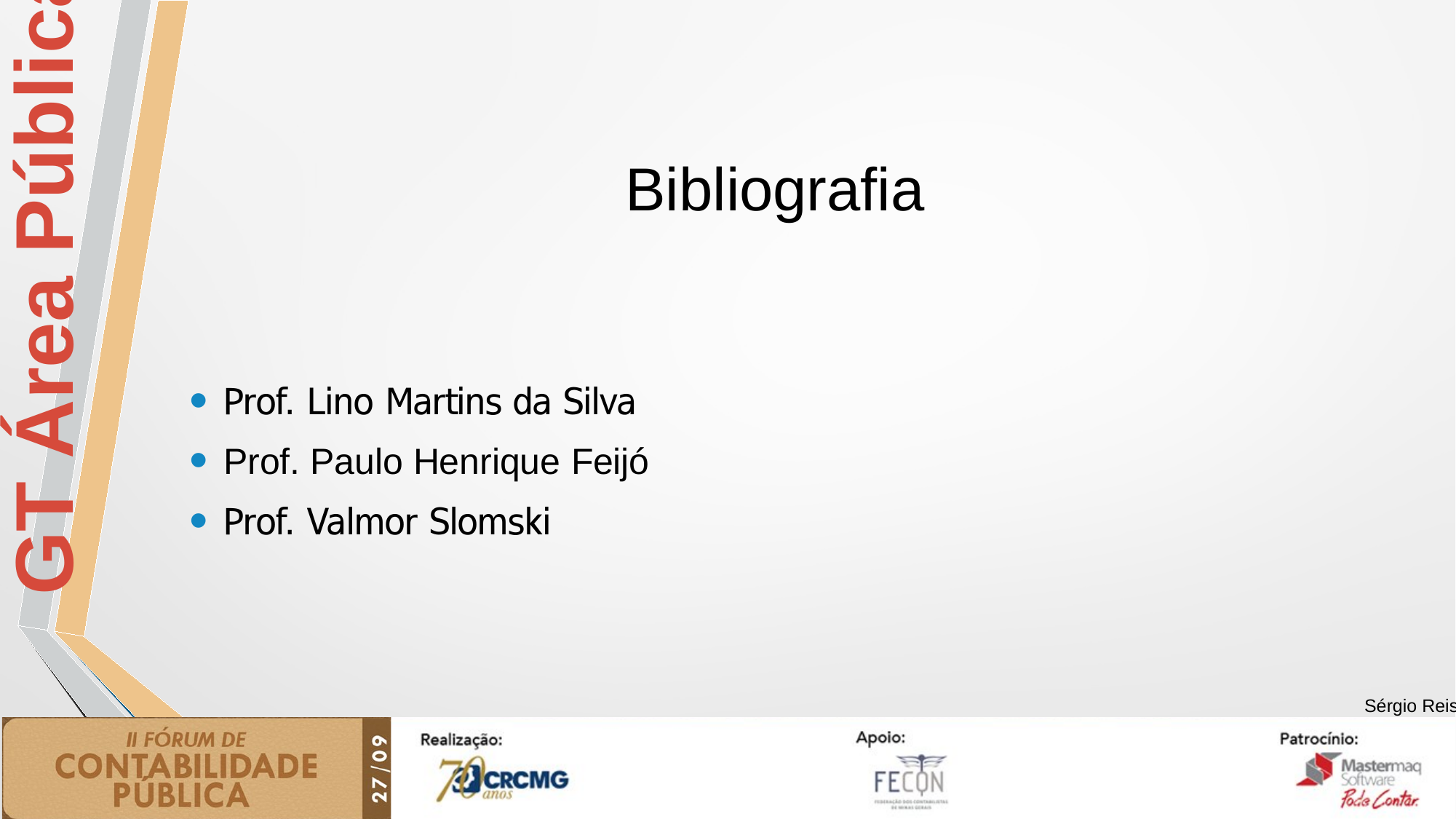

# Bibliografia
Prof. Lino Martins da Silva
Prof. Paulo Henrique Feijó
Prof. Valmor Slomski